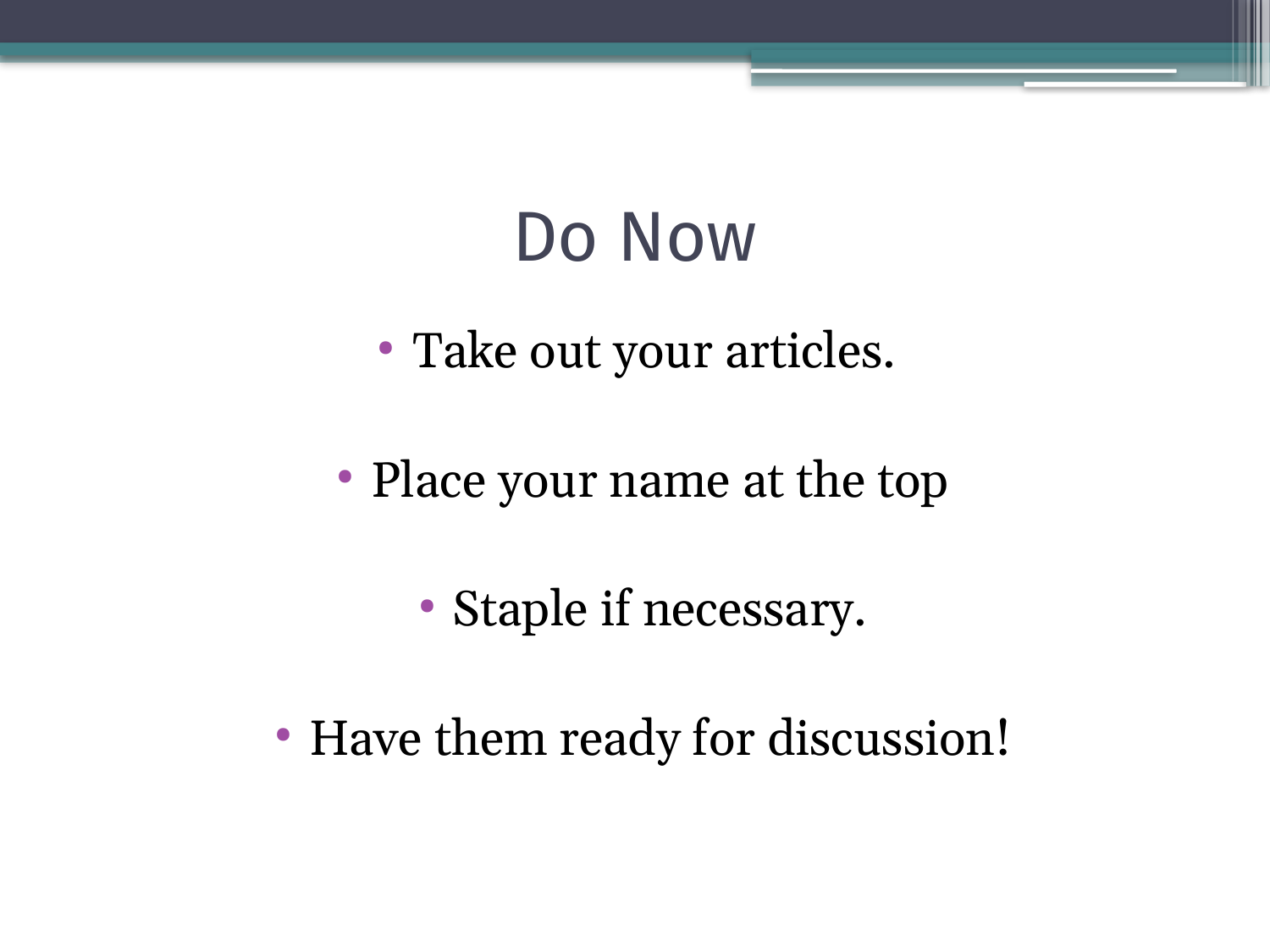

# Do Now
Take out your articles.

Place your name at the top

Staple if necessary.

Have them ready for discussion!